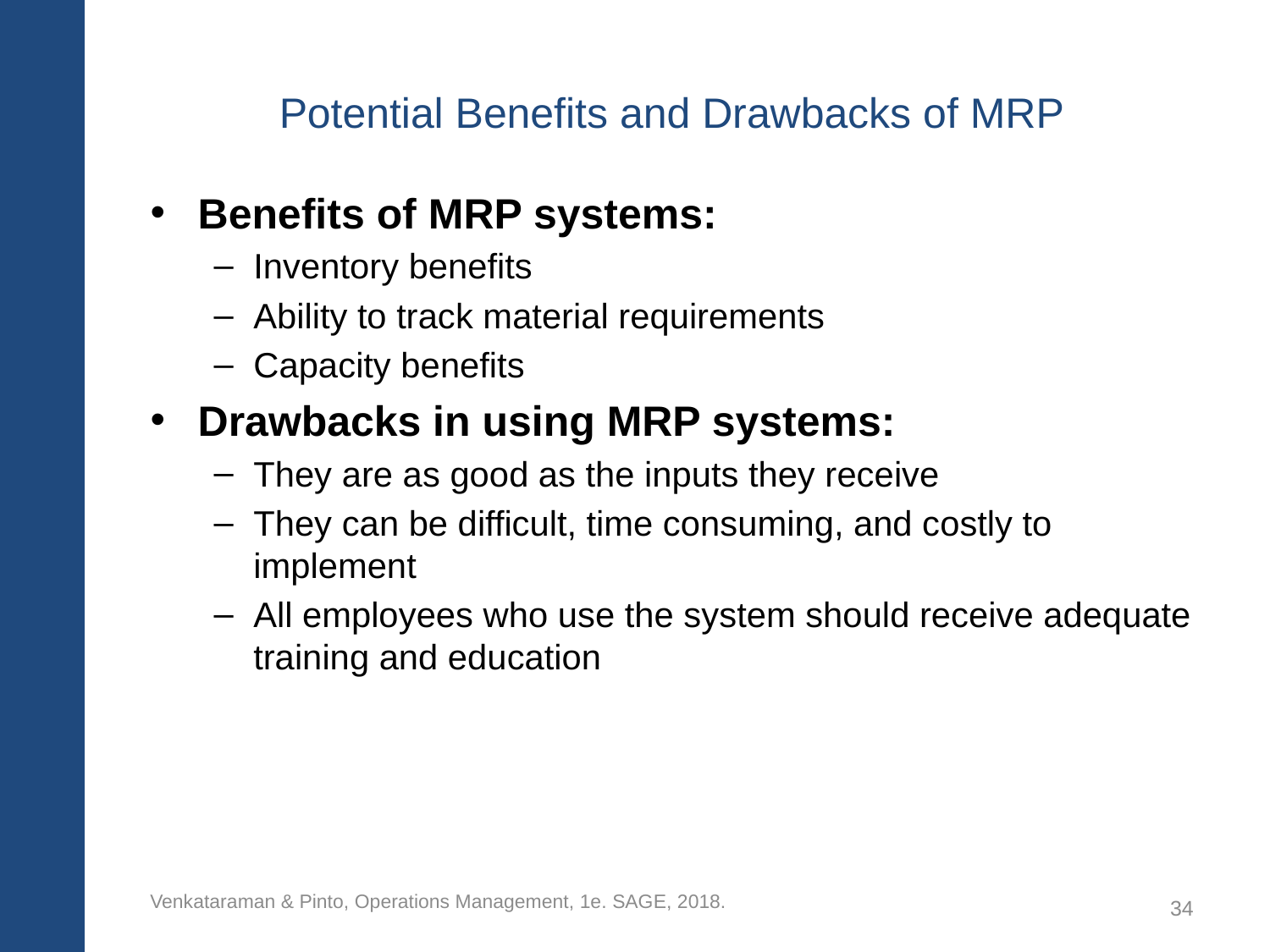

# Potential Benefits and Drawbacks of MRP
Benefits of MRP systems:
Inventory benefits
Ability to track material requirements
Capacity benefits
Drawbacks in using MRP systems:
They are as good as the inputs they receive
They can be difficult, time consuming, and costly to implement
All employees who use the system should receive adequate training and education
Venkataraman & Pinto, Operations Management, 1e. SAGE, 2018.
34